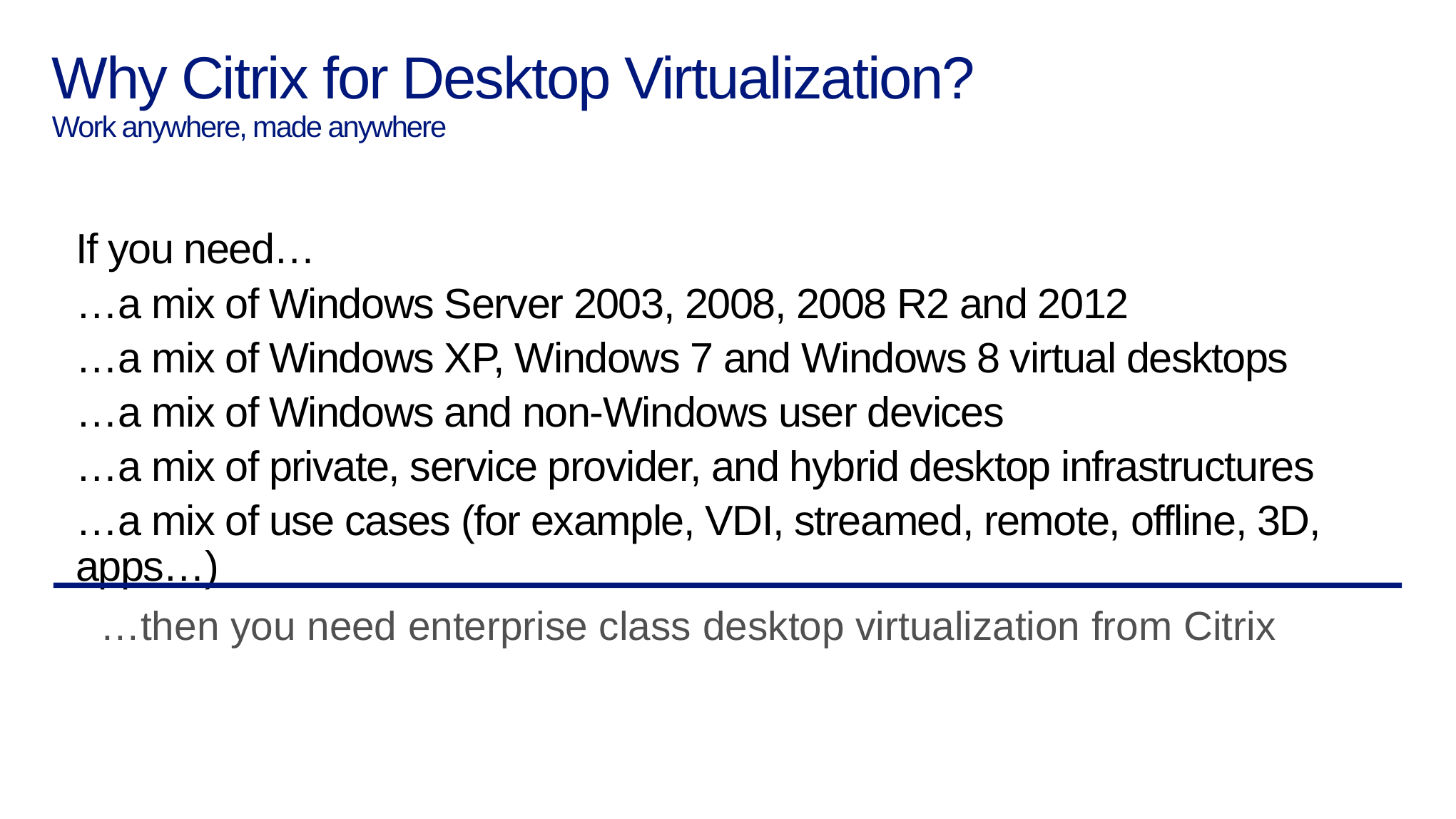

# Why Citrix for Desktop Virtualization? Work anywhere, made anywhere
If you need…
…a mix of Windows Server 2003, 2008, 2008 R2 and 2012
…a mix of Windows XP, Windows 7 and Windows 8 virtual desktops
…a mix of Windows and non-Windows user devices
…a mix of private, service provider, and hybrid desktop infrastructures
…a mix of use cases (for example, VDI, streamed, remote, offline, 3D, apps…)

…then you need enterprise class desktop virtualization from Citrix